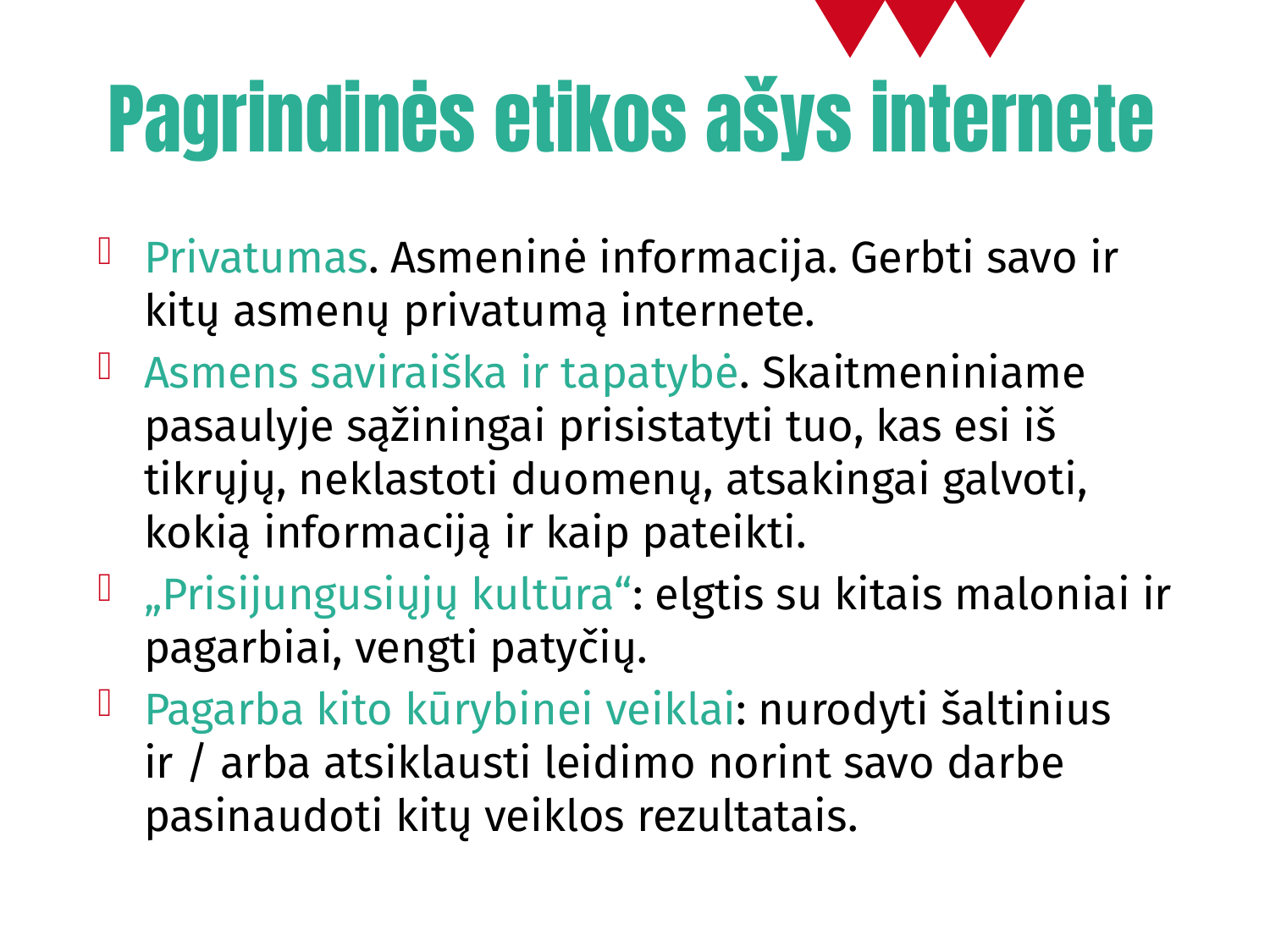

# Pagrindinės etikos ašys internete
Privatumas. Asmeninė informacija. Gerbti savo ir kitų asmenų privatumą internete.
Asmens saviraiška ir tapatybė. Skaitmeniniame pasaulyje sąžiningai prisistatyti tuo, kas esi iš tikrųjų, neklastoti duomenų, atsakingai galvoti, kokią informaciją ir kaip pateikti.
„Prisijungusiųjų kultūra“: elgtis su kitais maloniai ir pagarbiai, vengti patyčių.
Pagarba kito kūrybinei veiklai: nurodyti šaltinius ir / arba atsiklausti leidimo norint savo darbe pasinaudoti kitų veiklos rezultatais.